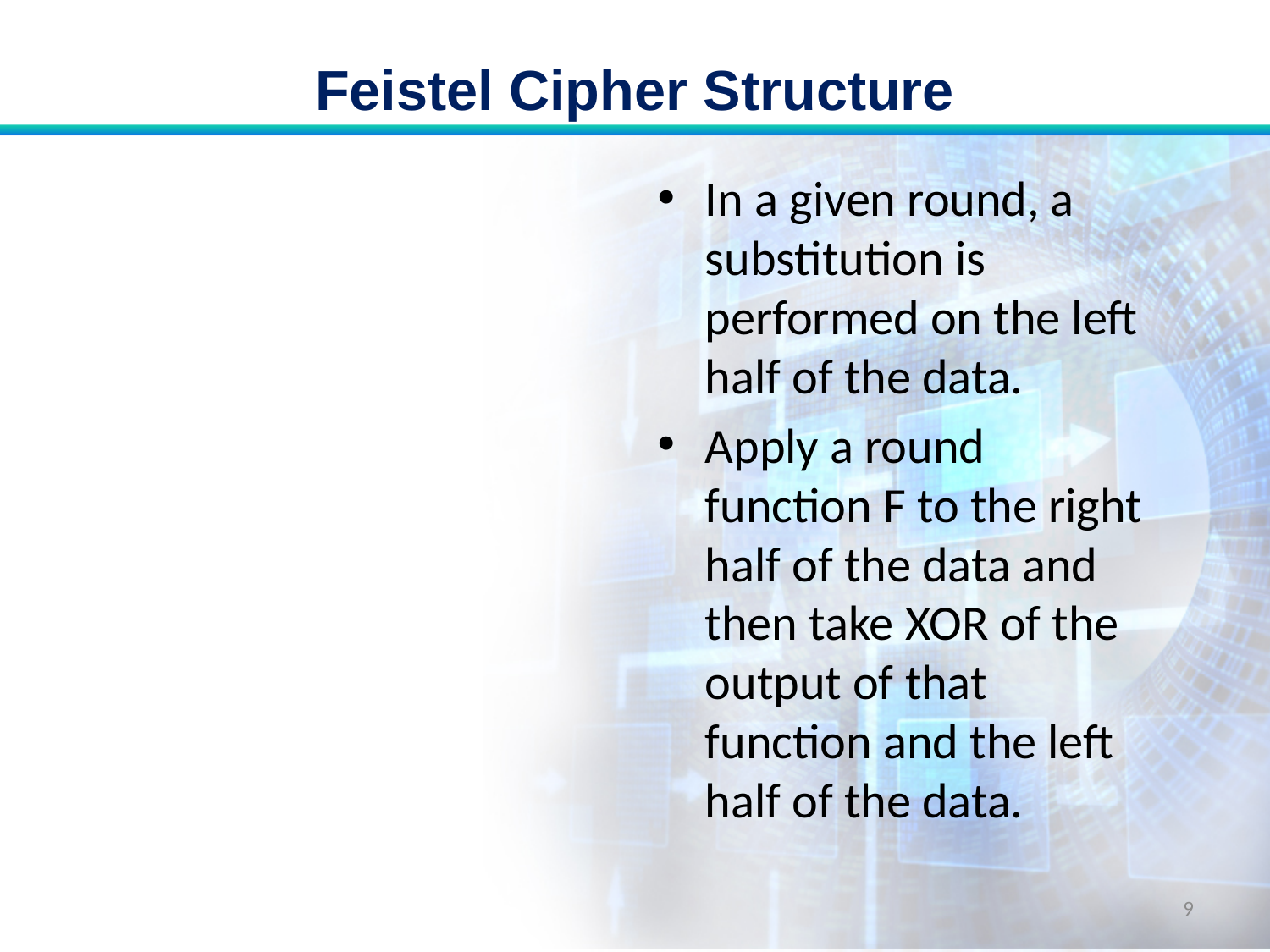

# Feistel Cipher Structure
In a given round, a substitution is performed on the left half of the data.
Apply a round function F to the right half of the data and then take XOR of the output of that function and the left half of the data.
9